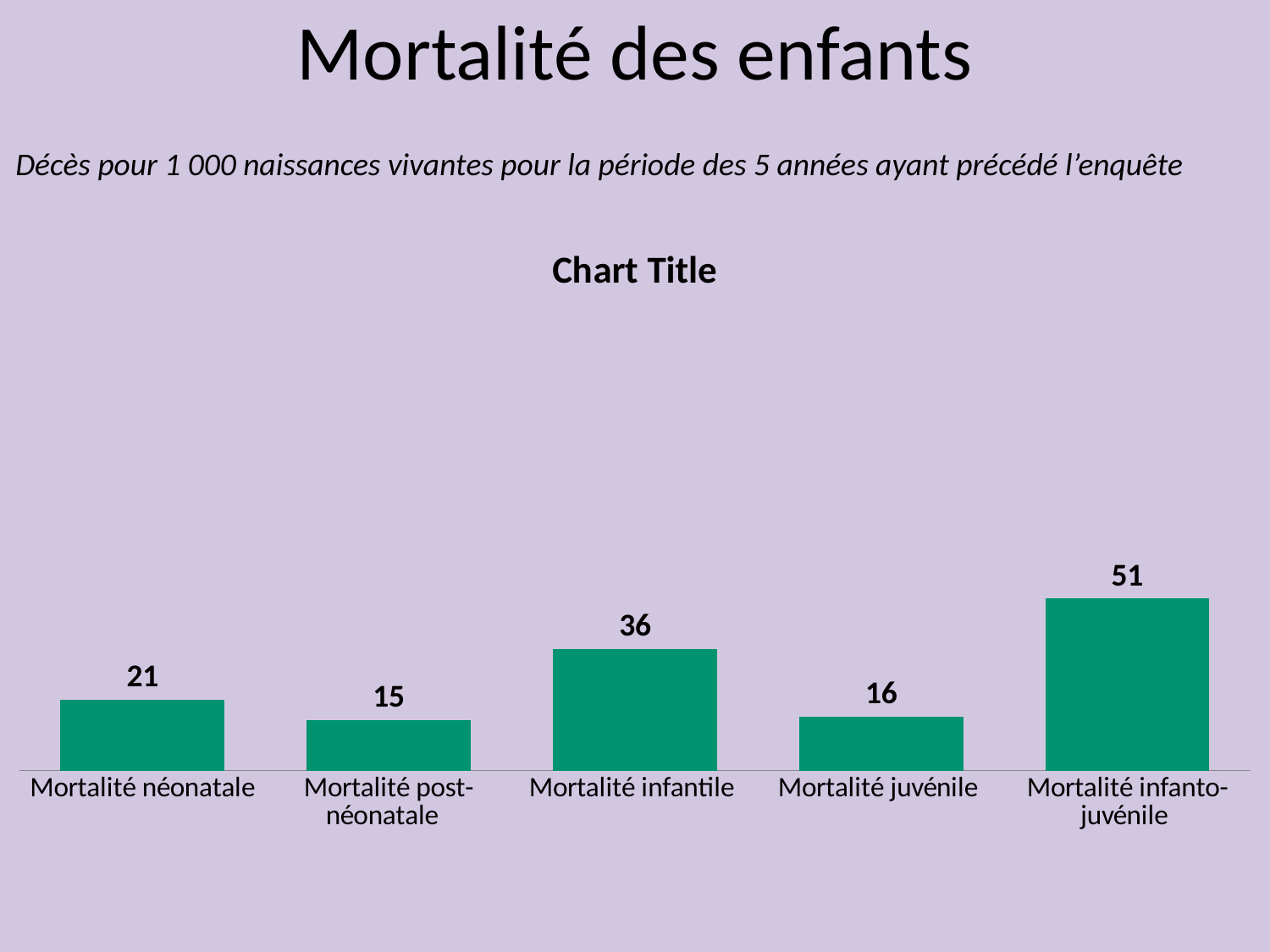

Mortalité des enfants
Décès pour 1 000 naissances vivantes pour la période des 5 années ayant précédé l’enquête

### Chart:

| Category |  |
|---|---|
| Mortalité néonatale | 21.0 |
| Mortalité post-néonatale   | 15.0 |
| Mortalité infantile  | 36.0 |
| Mortalité juvénile  | 16.0 |
| Mortalité infanto-juvénile  | 51.0 |